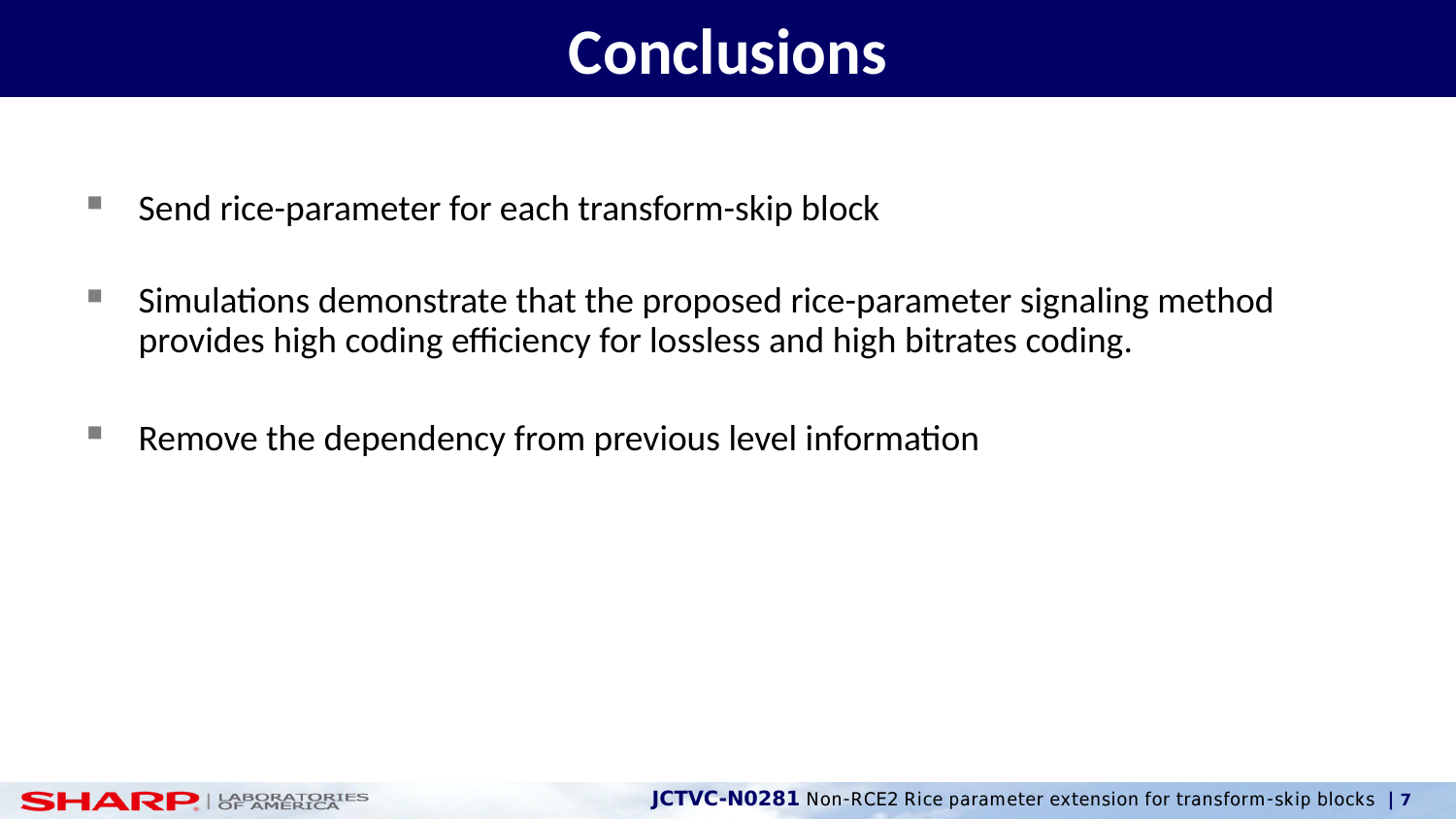

# Conclusions
Send rice-parameter for each transform-skip block

Simulations demonstrate that the proposed rice-parameter signaling method provides high coding efficiency for lossless and high bitrates coding.

Remove the dependency from previous level information